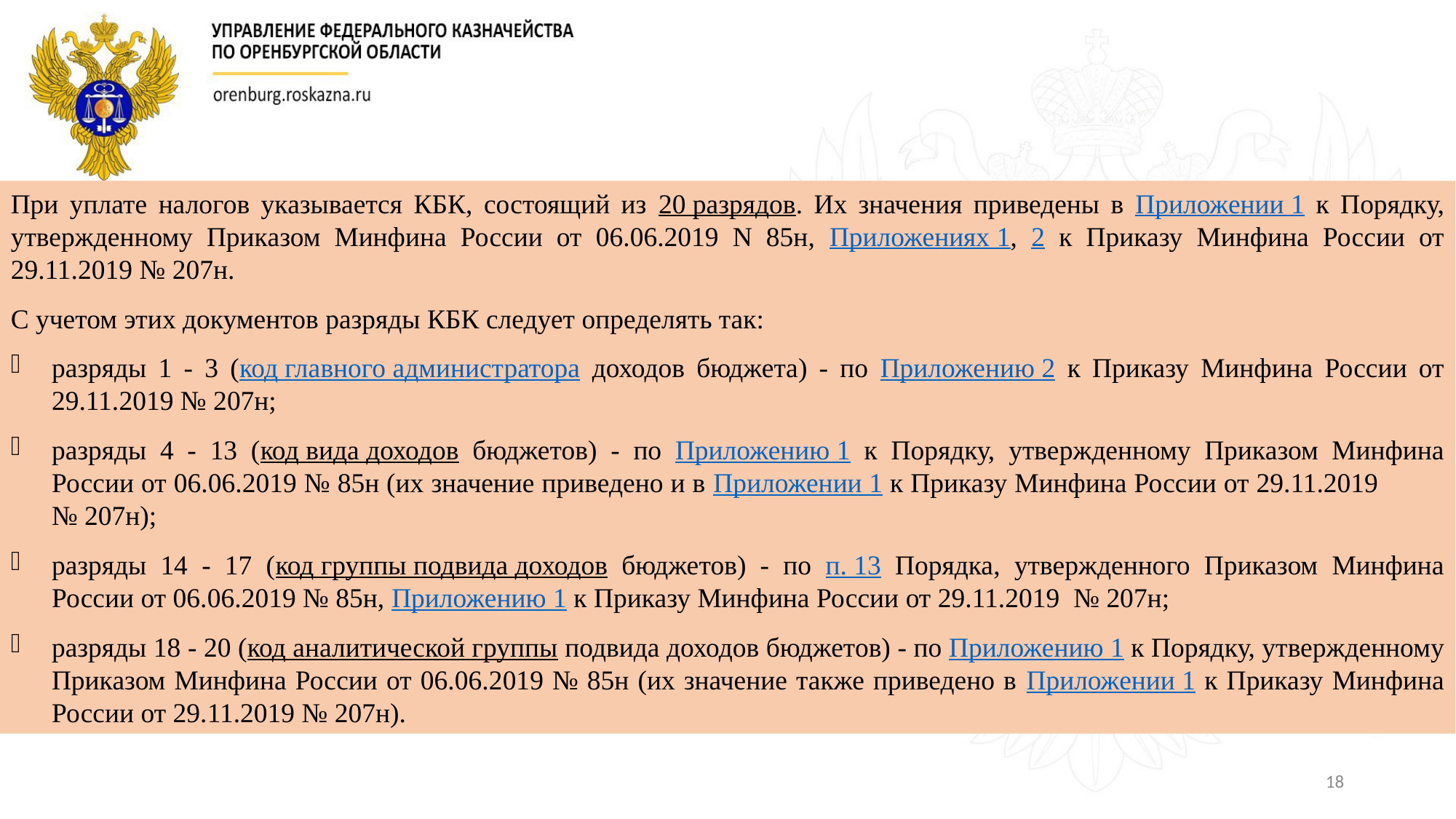

При уплате налогов указывается КБК, состоящий из 20 разрядов. Их значения приведены в Приложении 1 к Порядку, утвержденному Приказом Минфина России от 06.06.2019 N 85н, Приложениях 1, 2 к Приказу Минфина России от 29.11.2019 № 207н.
С учетом этих документов разряды КБК следует определять так:
разряды 1 - 3 (код главного администратора доходов бюджета) - по Приложению 2 к Приказу Минфина России от 29.11.2019 № 207н;
разряды 4 - 13 (код вида доходов бюджетов) - по Приложению 1 к Порядку, утвержденному Приказом Минфина России от 06.06.2019 № 85н (их значение приведено и в Приложении 1 к Приказу Минфина России от 29.11.2019          № 207н);
разряды 14 - 17 (код группы подвида доходов бюджетов) - по п. 13 Порядка, утвержденного Приказом Минфина России от 06.06.2019 № 85н, Приложению 1 к Приказу Минфина России от 29.11.2019  № 207н;
разряды 18 - 20 (код аналитической группы подвида доходов бюджетов) - по Приложению 1 к Порядку, утвержденному Приказом Минфина России от 06.06.2019 № 85н (их значение также приведено в Приложении 1 к Приказу Минфина России от 29.11.2019 № 207н).
18